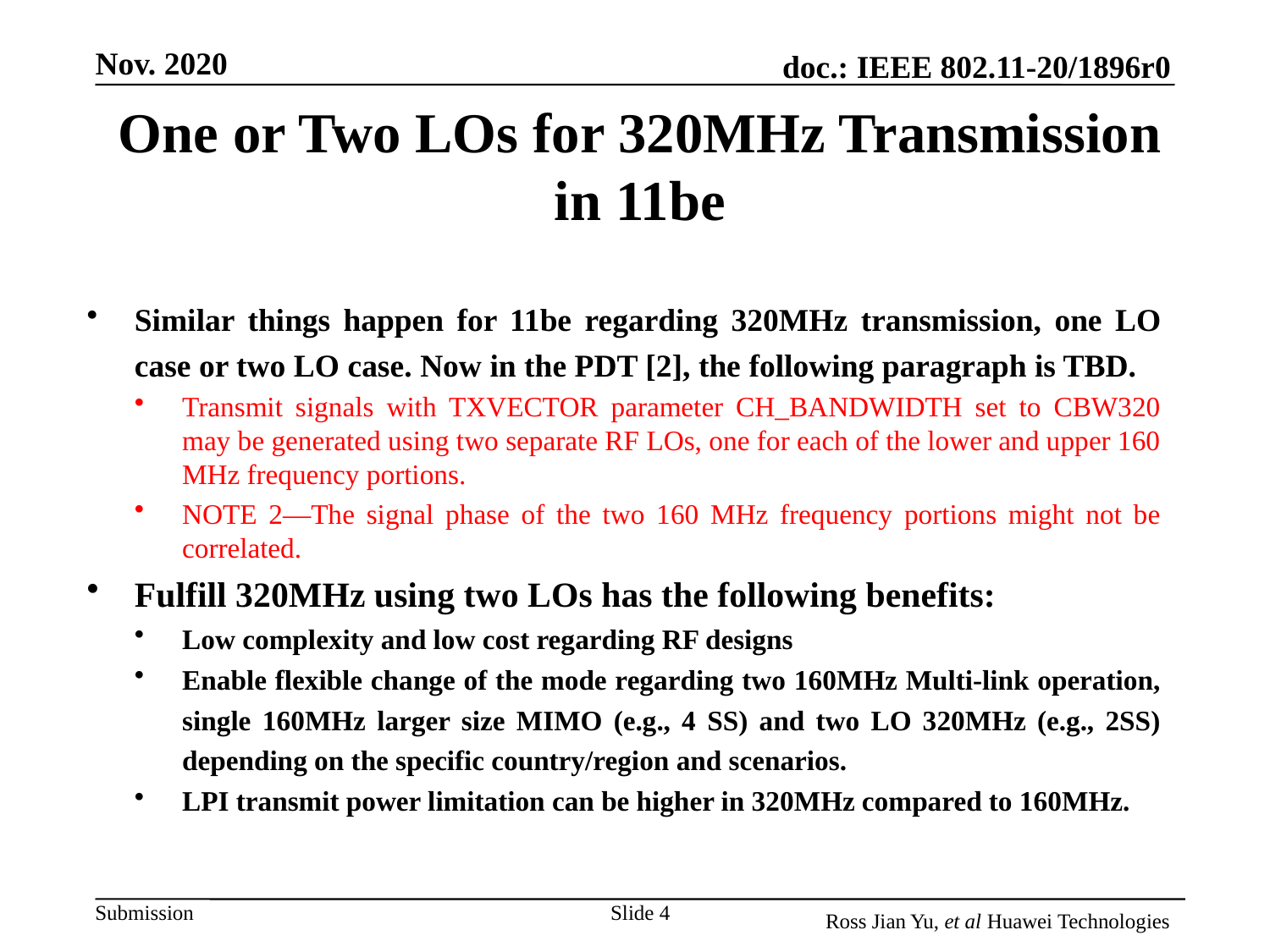

# One or Two LOs for 320MHz Transmission in 11be
Similar things happen for 11be regarding 320MHz transmission, one LO case or two LO case. Now in the PDT [2], the following paragraph is TBD.
Transmit signals with TXVECTOR parameter CH_BANDWIDTH set to CBW320 may be generated using two separate RF LOs, one for each of the lower and upper 160 MHz frequency portions.
NOTE 2—The signal phase of the two 160 MHz frequency portions might not be correlated.
Fulfill 320MHz using two LOs has the following benefits:
Low complexity and low cost regarding RF designs
Enable flexible change of the mode regarding two 160MHz Multi-link operation, single 160MHz larger size MIMO (e.g., 4 SS) and two LO 320MHz (e.g., 2SS) depending on the specific country/region and scenarios.
LPI transmit power limitation can be higher in 320MHz compared to 160MHz.

Slide 4